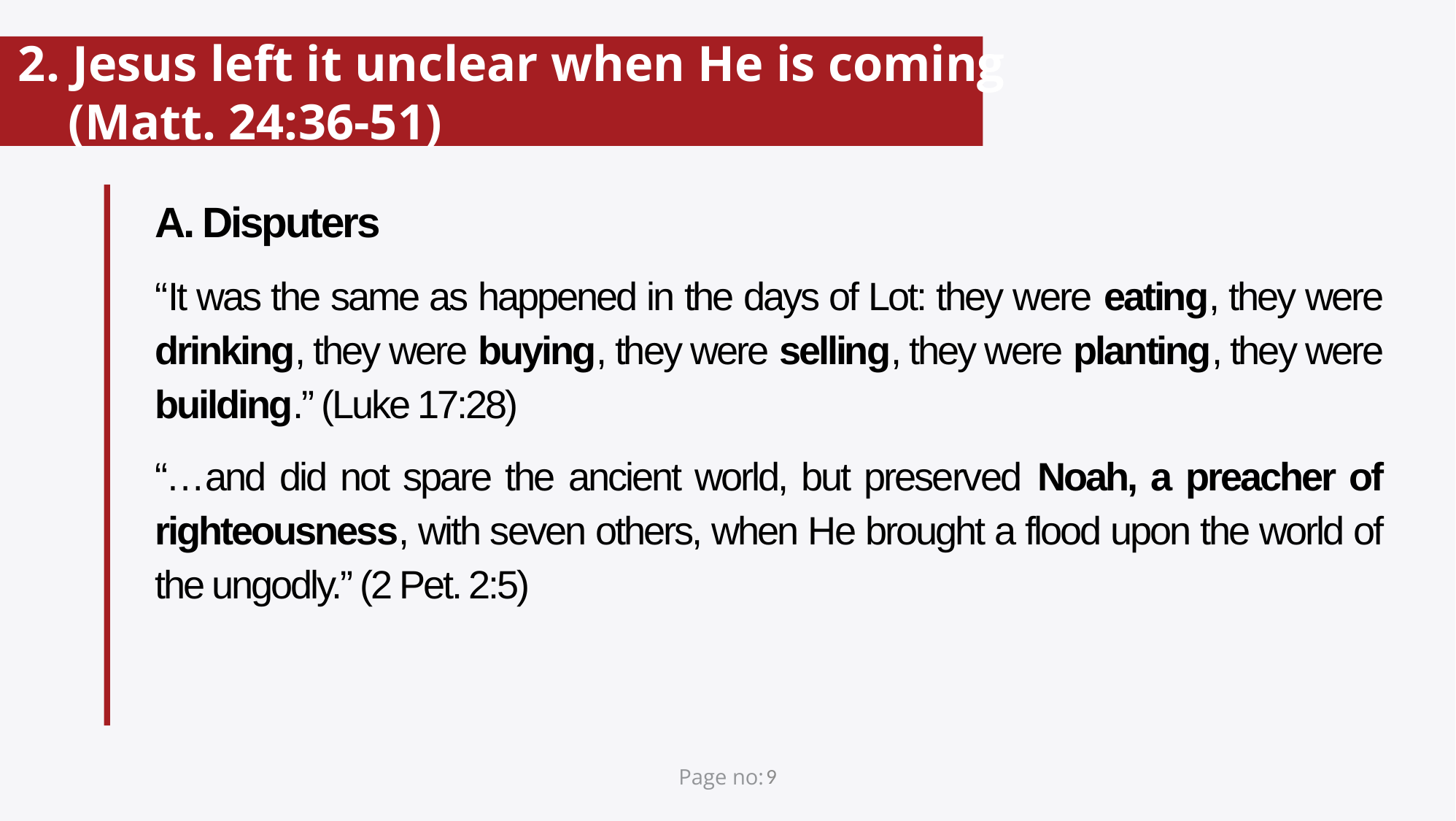

# 2. Jesus left it unclear when He is coming (Matt. 24:36-51)
A. Disputers
“It was the same as happened in the days of Lot: they were eating, they were drinking, they were buying, they were selling, they were planting, they were building.” (Luke 17:28)
“…and did not spare the ancient world, but preserved Noah, a preacher of righteousness, with seven others, when He brought a flood upon the world of the ungodly.” (2 Pet. 2:5)